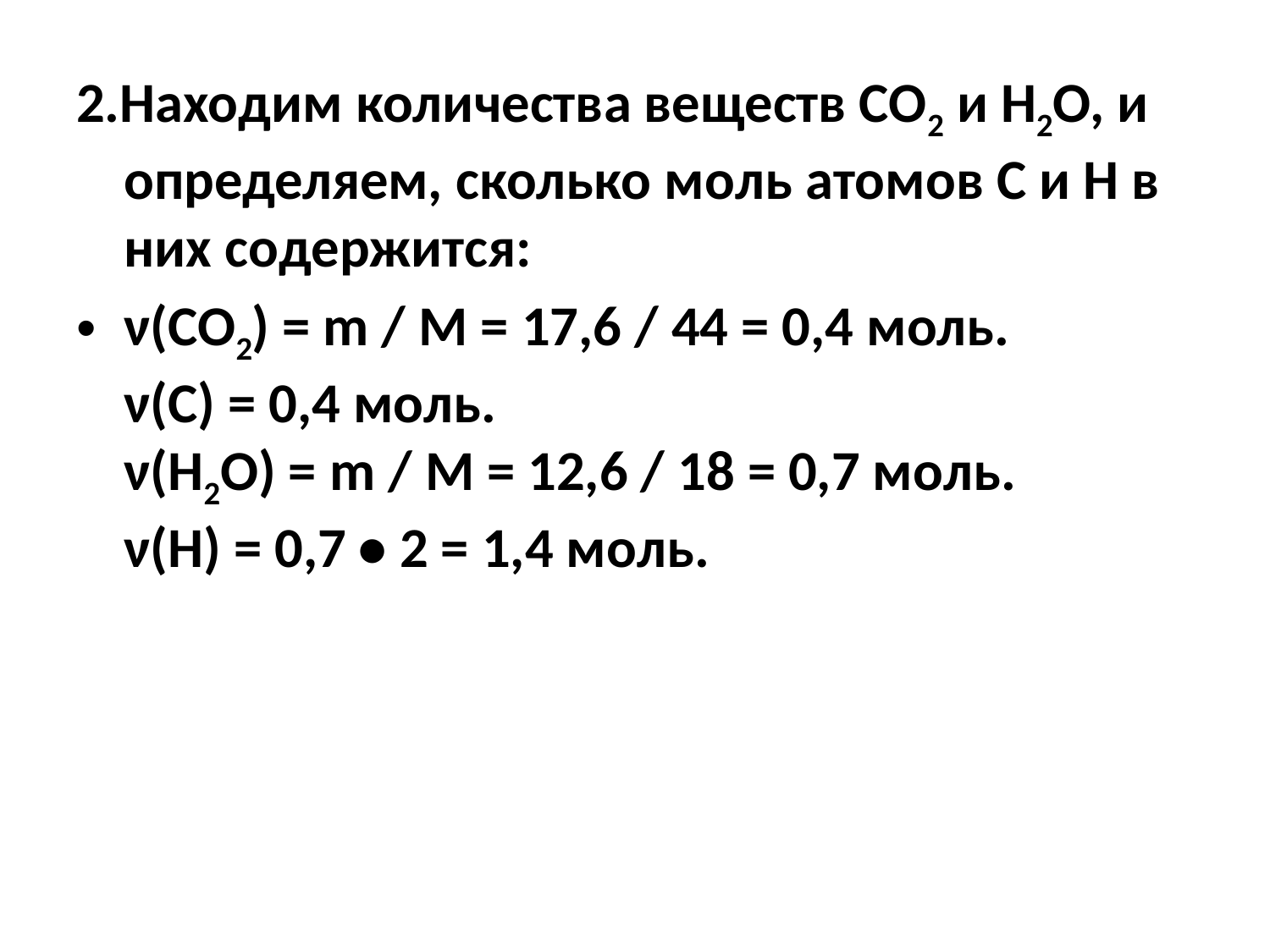

2.Находим количества веществ CO2 и H2O, и определяем, сколько моль атомов С и Н в них содержится:
ν(CO2) = m / M = 17,6 / 44 = 0,4 моль.
ν(C) = 0,4 моль.
ν(Н2О) = m / M = 12,6 / 18 = 0,7 моль.
ν(H) = 0,7 • 2 = 1,4 моль.